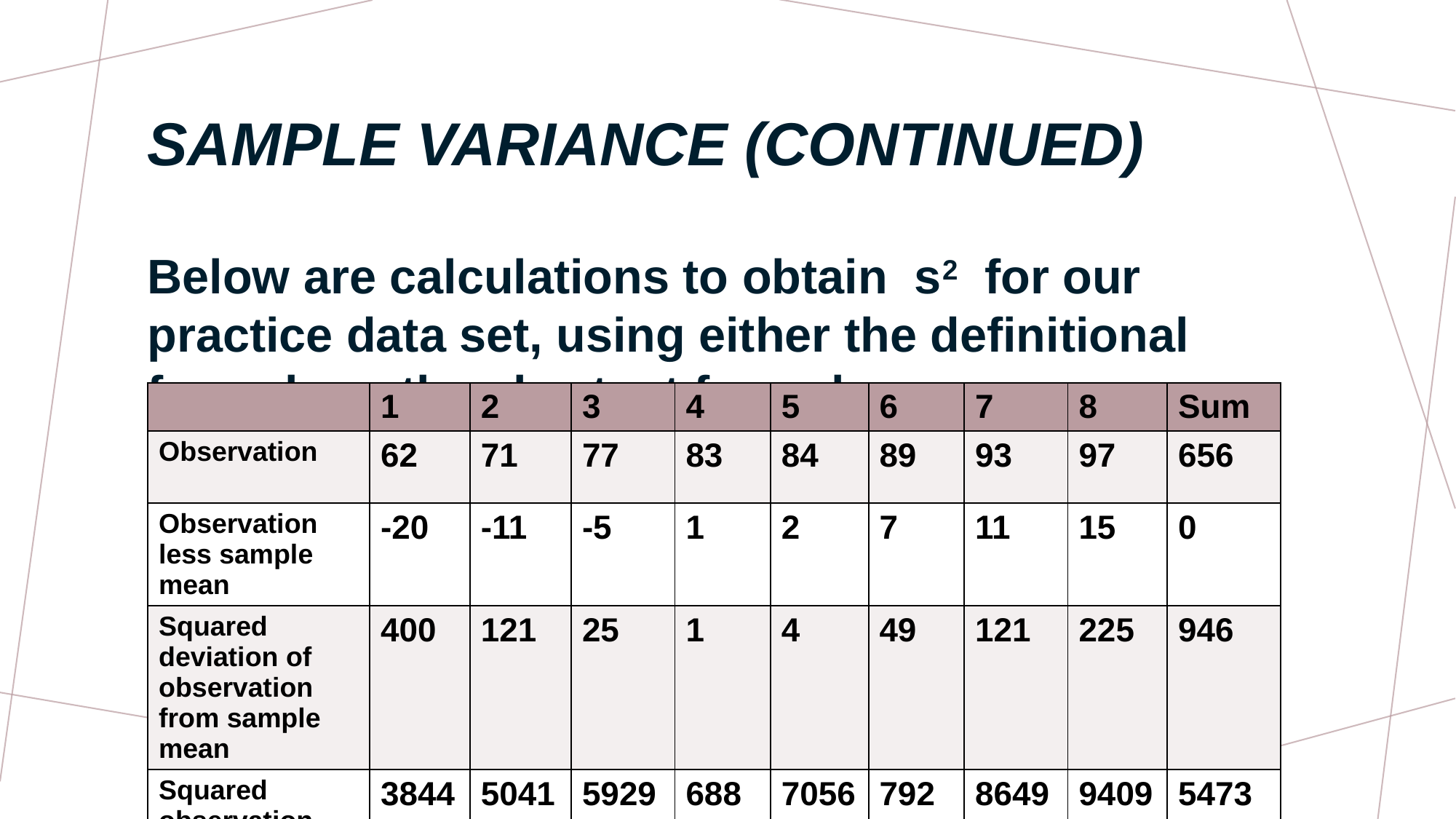

# SAMPLE VARIANCE (CONTINUED)
Below are calculations to obtain  s2  for our practice data set, using either the definitional formula or the shortcut formula.

|  | 1 | 2 | 3 | 4 | 5 | 6 | 7 | 8 | Sum |
| --- | --- | --- | --- | --- | --- | --- | --- | --- | --- |
| Observation | 62 | 71 | 77 | 83 | 84 | 89 | 93 | 97 | 656 |
| Observation less sample mean | -20 | -11 | -5 | 1 | 2 | 7 | 11 | 15 | 0 |
| Squared deviation of observation from sample mean | 400 | 121 | 25 | 1 | 4 | 49 | 121 | 225 | 946 |
| Squared observation | 3844 | 5041 | 5929 | 6889 | 7056 | 7921 | 8649 | 9409 | 54738 |